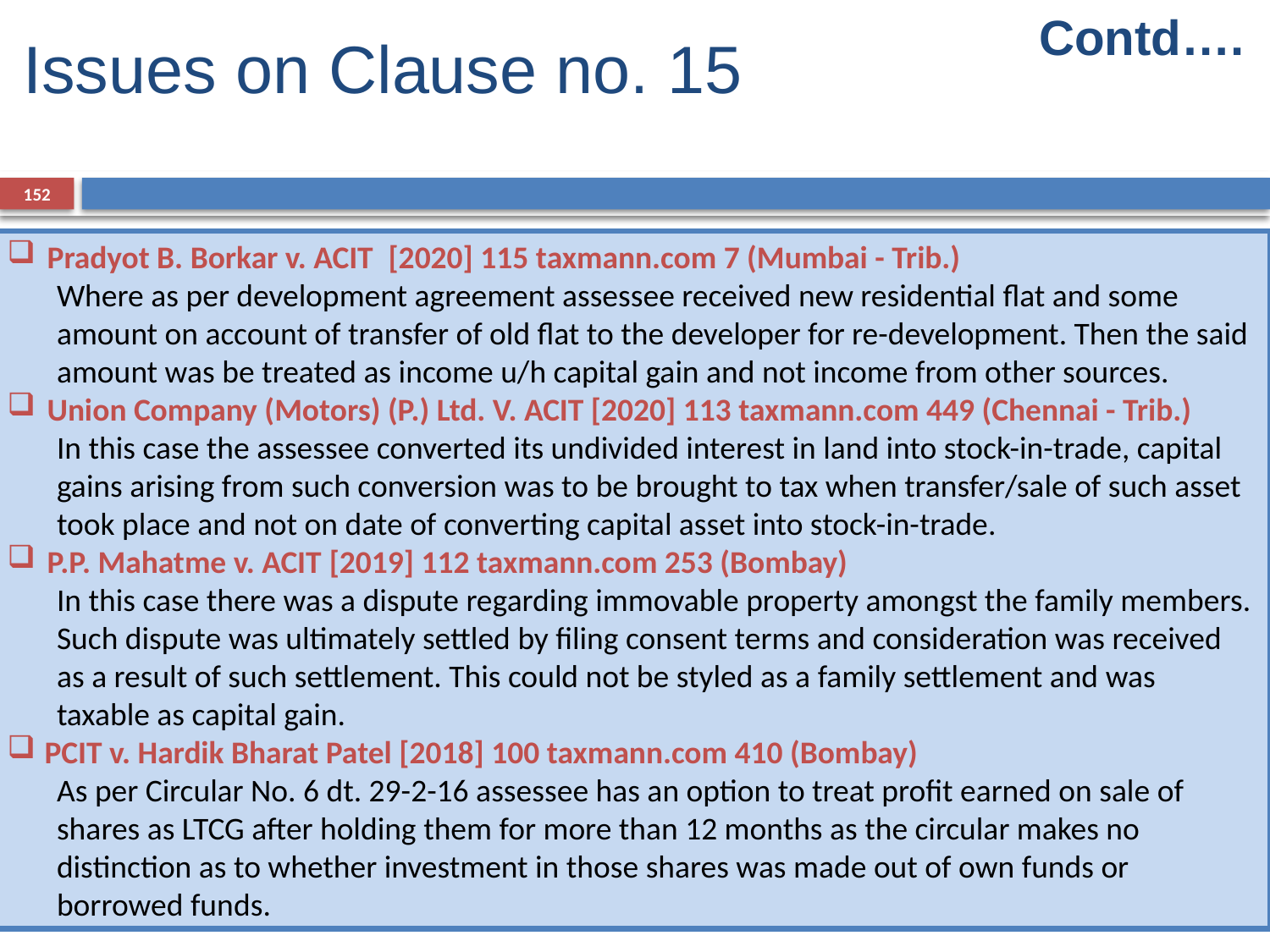

Contd….
# Issues on Clause no. 15
152
Pradyot B. Borkar v. ACIT  [2020] 115 taxmann.com 7 (Mumbai - Trib.)
Where as per development agreement assessee received new residential flat and some amount on account of transfer of old flat to the developer for re-development. Then the said amount was be treated as income u/h capital gain and not income from other sources.
Union Company (Motors) (P.) Ltd. V. ACIT [2020] 113 taxmann.com 449 (Chennai - Trib.)
In this case the assessee converted its undivided interest in land into stock-in-trade, capital gains arising from such conversion was to be brought to tax when transfer/sale of such asset took place and not on date of converting capital asset into stock-in-trade.
P.P. Mahatme v. ACIT [2019] 112 taxmann.com 253 (Bombay)
In this case there was a dispute regarding immovable property amongst the family members. Such dispute was ultimately settled by filing consent terms and consideration was received as a result of such settlement. This could not be styled as a family settlement and was taxable as capital gain.
PCIT v. Hardik Bharat Patel [2018] 100 taxmann.com 410 (Bombay)
As per Circular No. 6 dt. 29-2-16 assessee has an option to treat profit earned on sale of shares as LTCG after holding them for more than 12 months as the circular makes no distinction as to whether investment in those shares was made out of own funds or borrowed funds.